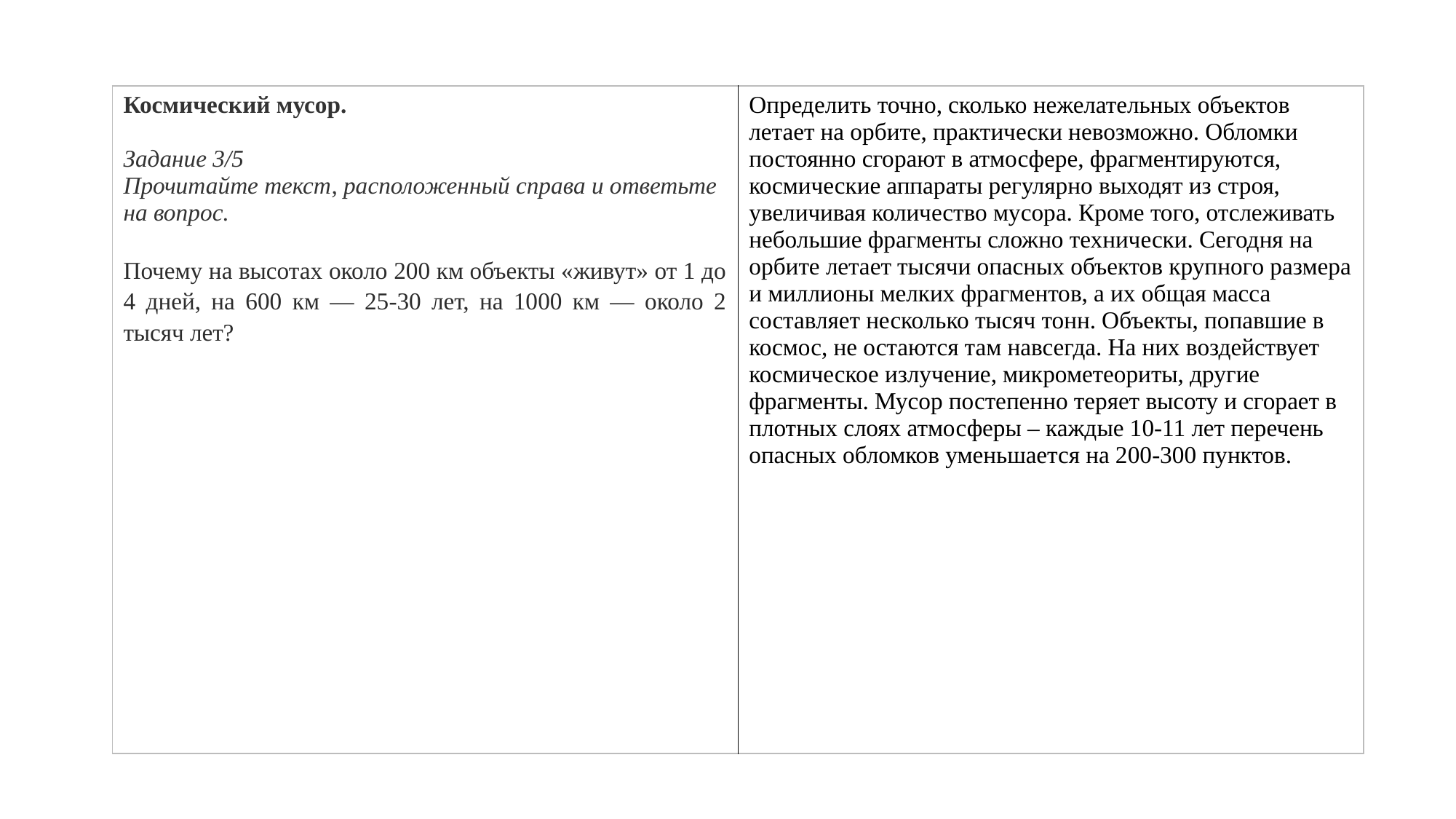

| Космический мусор. Задание 3/5 Прочитайте текст, расположенный справа и ответьте на вопрос. Почему на высотах около 200 км объекты «живут» от 1 до 4 дней, на 600 км — 25-30 лет, на 1000 км — около 2 тысяч лет? | Определить точно, сколько нежелательных объектов летает на орбите, практически невозможно. Обломки постоянно сгорают в атмосфере, фрагментируются, космические аппараты регулярно выходят из строя, увеличивая количество мусора. Кроме того, отслеживать небольшие фрагменты сложно технически. Сегодня на орбите летает тысячи опасных объектов крупного размера и миллионы мелких фрагментов, а их общая масса составляет несколько тысяч тонн. Объекты, попавшие в космос, не остаются там навсегда. На них воздействует космическое излучение, микрометеориты, другие фрагменты. Мусор постепенно теряет высоту и сгорает в плотных слоях атмосферы – каждые 10-11 лет перечень опасных обломков уменьшается на 200-300 пунктов. |
| --- | --- |